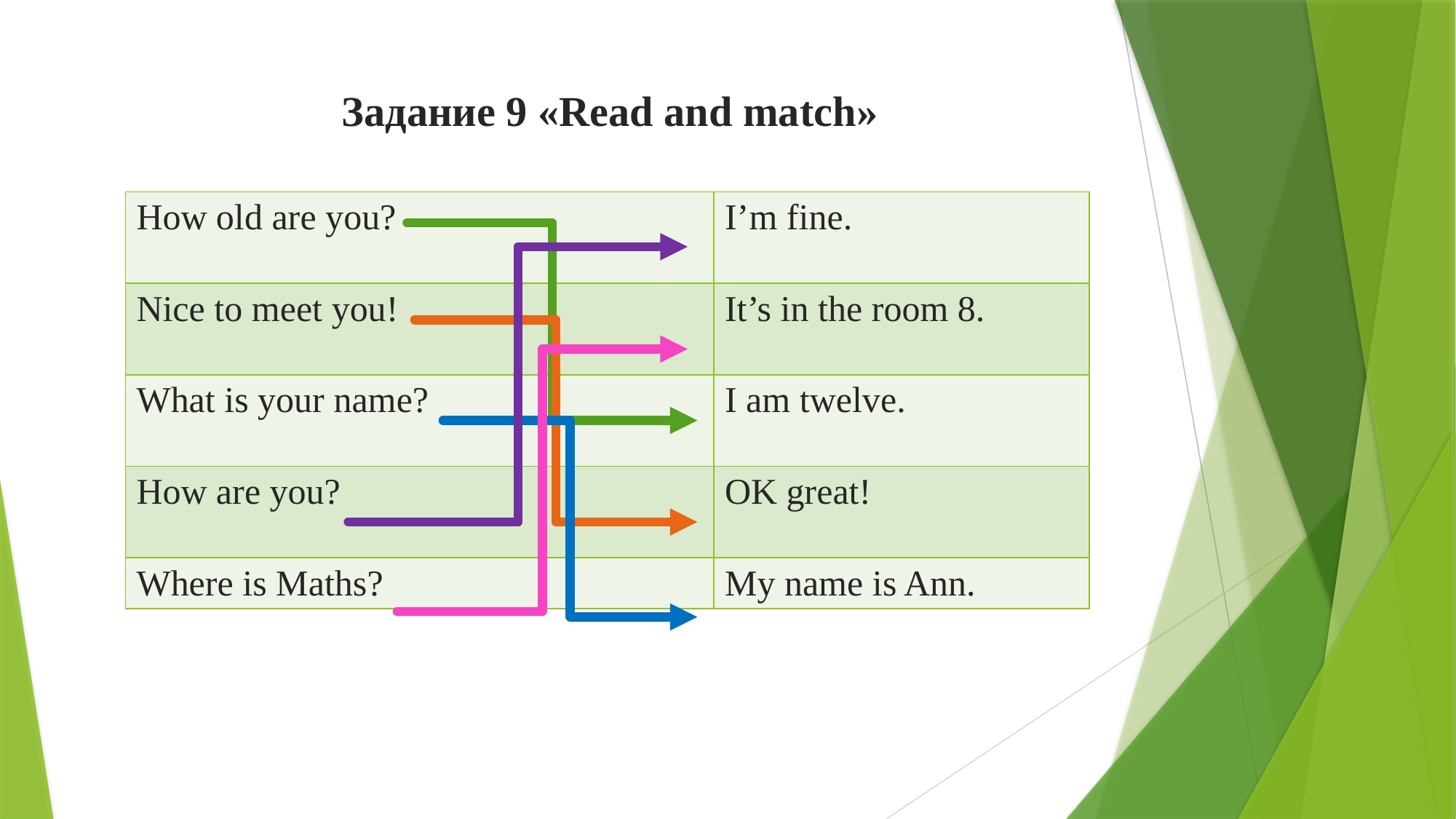

# Задание 9 «Read and match»
| How old are you? | I’m fine. |
| --- | --- |
| Nice to meet you! | It’s in the room 8. |
| What is your name? | I am twelve. |
| How are you? | OK great! |
| Where is Maths? | My name is Ann. |